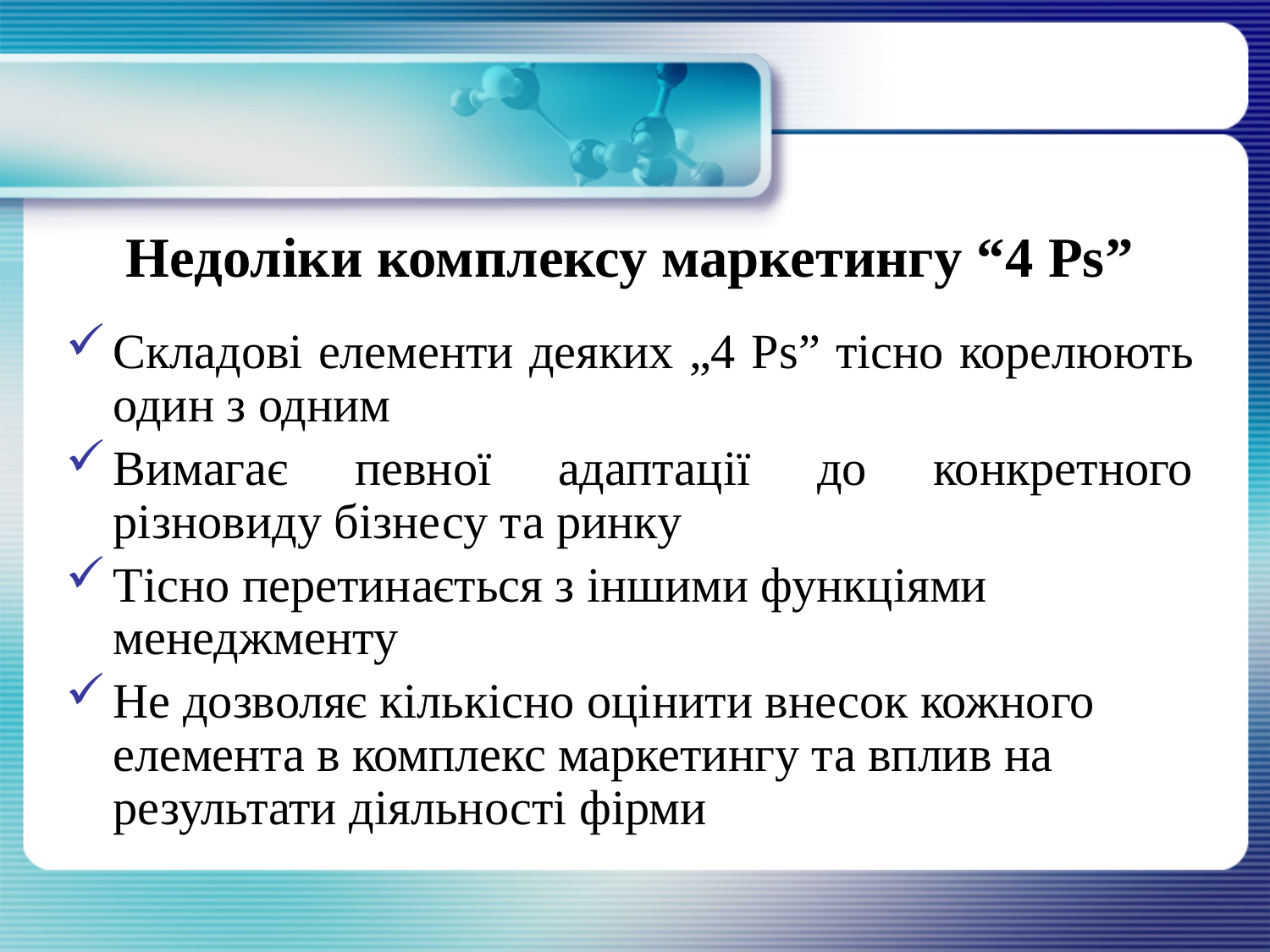

Недоліки комплексу маркетингу “4 Ps”

Складові елементи деяких „4 Рs” тісно корелюють один з одним
Вимагає певної адаптації до конкретного різновиду бізнесу та ринку
Тісно перетинається з іншими функціями менеджменту
Не дозволяє кількісно оцінити внесок кожного елемента в комплекс маркетингу та вплив на результати діяльності фірми